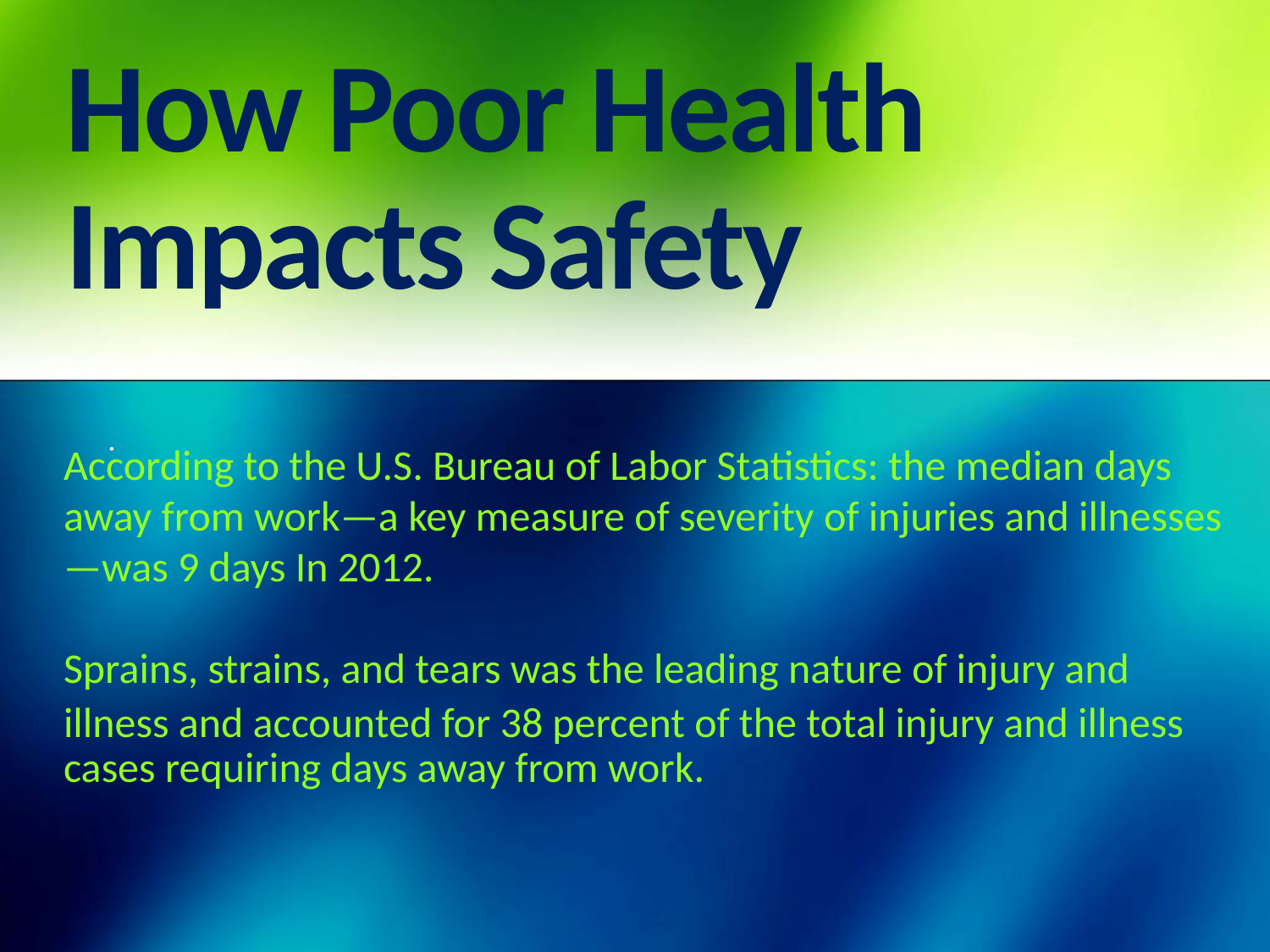

# How Poor Health Impacts Safety
.
According to the U.S. Bureau of Labor Statistics: the median days
away from work—a key measure of severity of injuries and illnesses—was 9 days In 2012.

Sprains, strains, and tears was the leading nature of injury and
illness and accounted for 38 percent of the total injury and illness cases requiring days away from work.